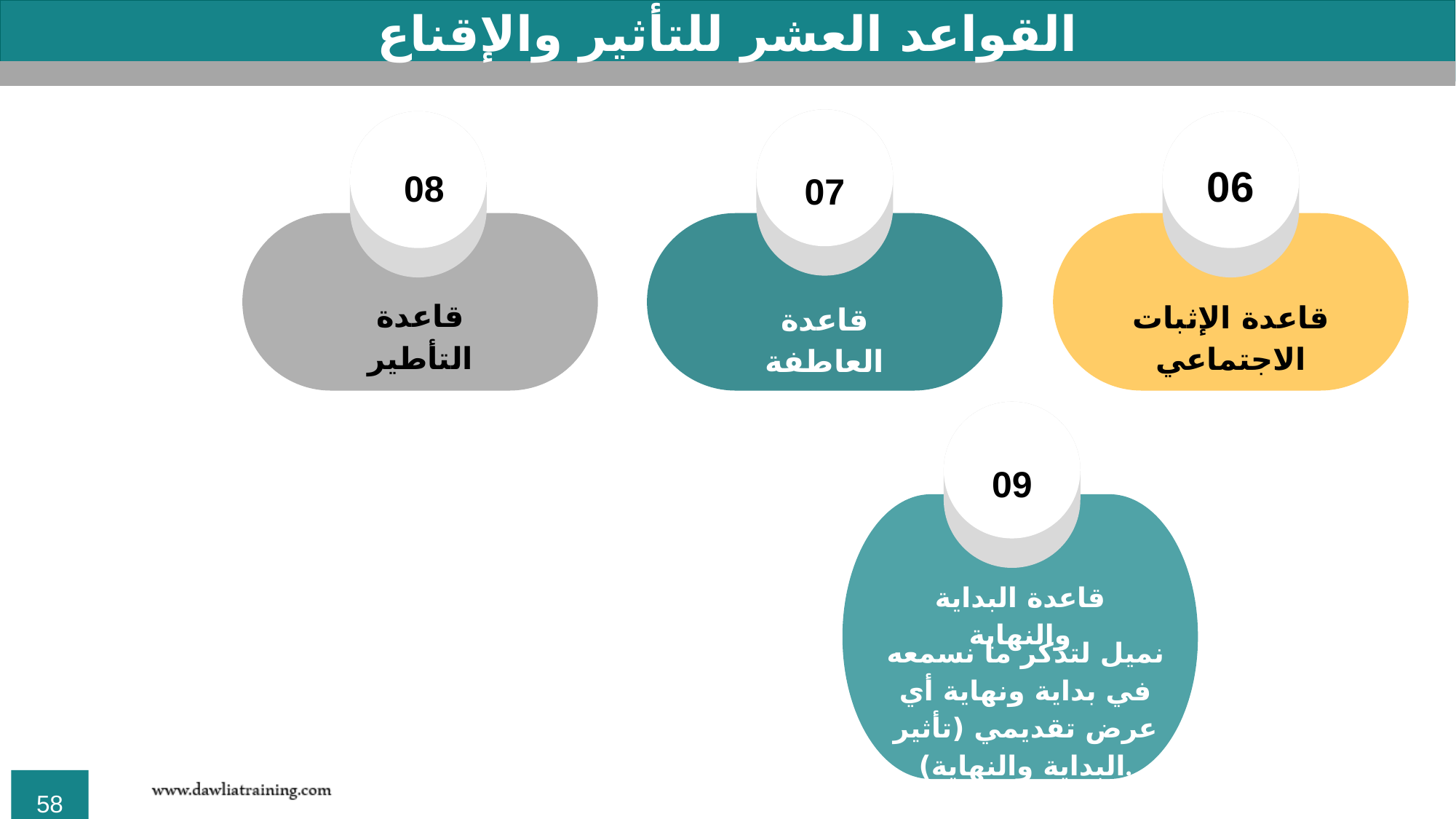

القواعد العشر للتأثير والإقناع

06
08
07
قاعدة التأطير
قاعدة الإثبات الاجتماعي
قاعدة العاطفة والمنطق

09

قاعدة البداية والنهاية
نميل لتذكر ما نسمعه في بداية ونهاية أي عرض تقديمي (تأثير البداية والنهاية).